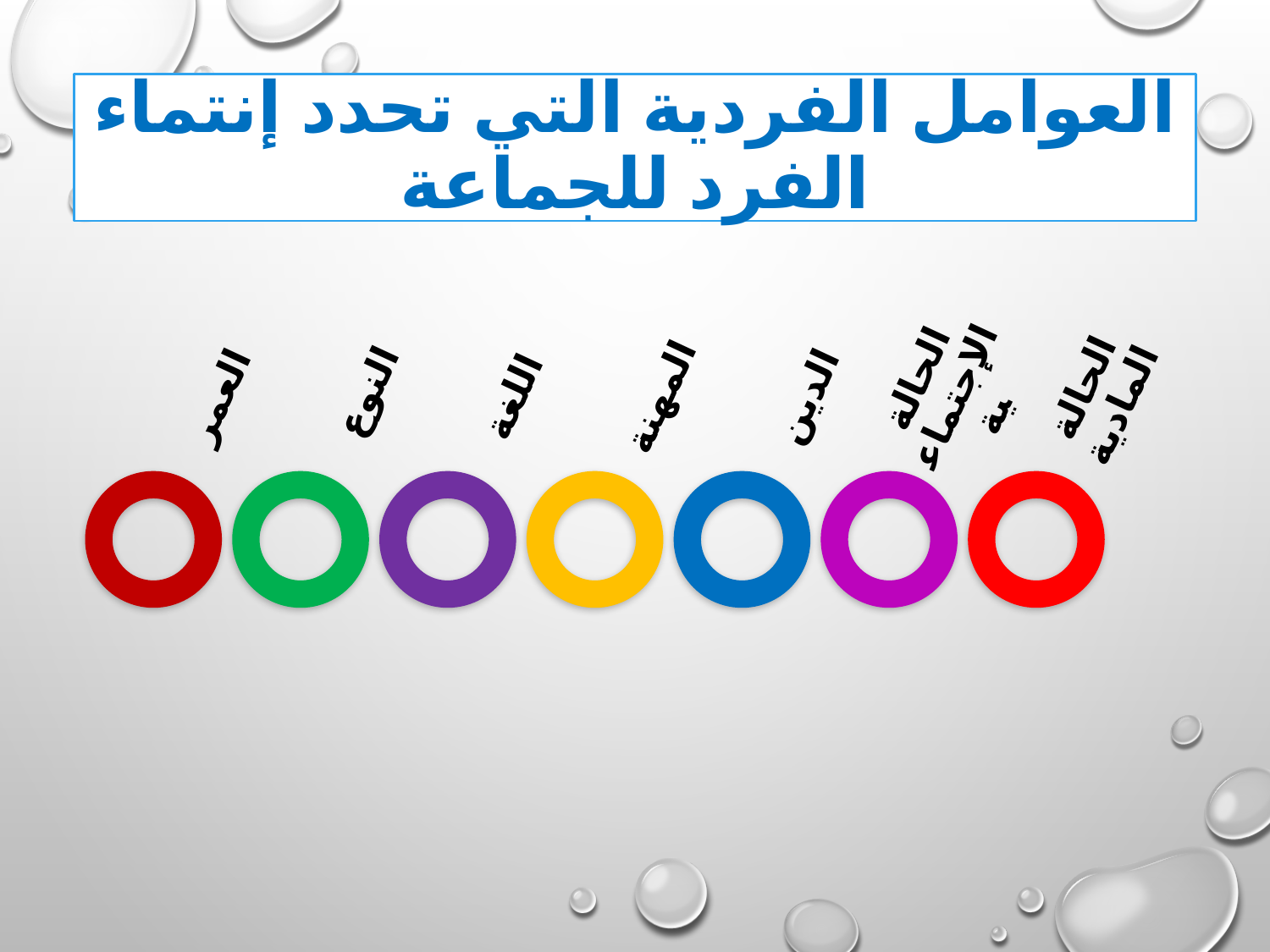

# العوامل الفردية التي تحدد إنتماء الفرد للجماعة
العمر
النوع
اللغة
المهنة
الدين
الحالة الإجتماعية
الحالة المادية